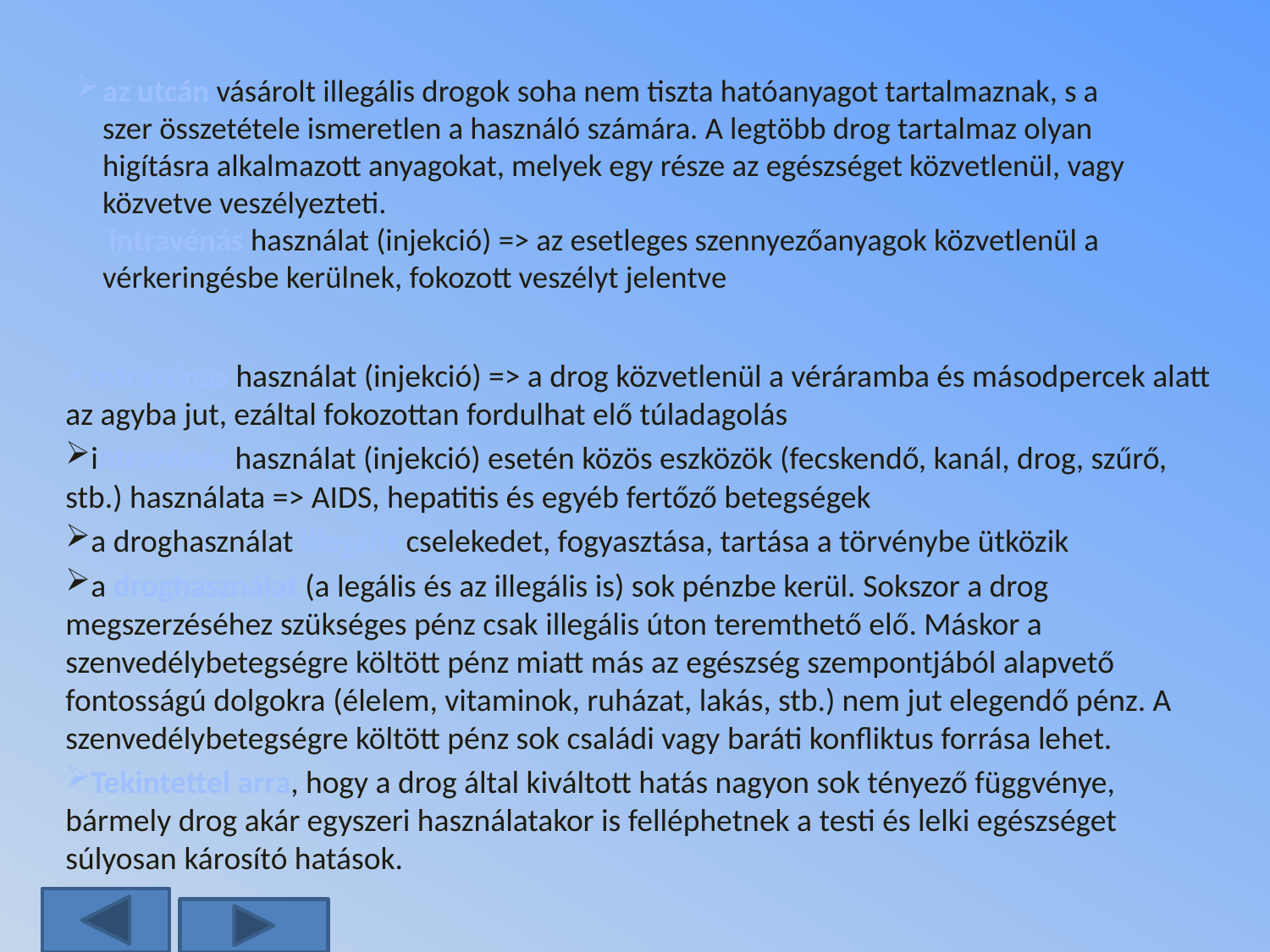

# az utcán vásárolt illegális drogok soha nem tiszta hatóanyagot tartalmaznak, s a szer összetétele ismeretlen a használó számára. A legtöbb drog tartalmaz olyan higításra alkalmazott anyagokat, melyek egy része az egészséget közvetlenül, vagy közvetve veszélyezteti. intravénás használat (injekció) => az esetleges szennyezőanyagok közvetlenül a vérkeringésbe kerülnek, fokozott veszélyt jelentve
intravénás használat (injekció) => a drog közvetlenül a véráramba és másodpercek alatt az agyba jut, ezáltal fokozottan fordulhat elő túladagolás
intravénás használat (injekció) esetén közös eszközök (fecskendő, kanál, drog, szűrő, stb.) használata => AIDS, hepatitis és egyéb fertőző betegségek
a droghasználat illegális cselekedet, fogyasztása, tartása a törvénybe ütközik
a droghasználat (a legális és az illegális is) sok pénzbe kerül. Sokszor a drog megszerzéséhez szükséges pénz csak illegális úton teremthető elő. Máskor a szenvedélybetegségre költött pénz miatt más az egészség szempontjából alapvető fontosságú dolgokra (élelem, vitaminok, ruházat, lakás, stb.) nem jut elegendő pénz. A szenvedélybetegségre költött pénz sok családi vagy baráti konfliktus forrása lehet.
Tekintettel arra, hogy a drog által kiváltott hatás nagyon sok tényező függvénye, bármely drog akár egyszeri használatakor is felléphetnek a testi és lelki egészséget súlyosan károsító hatások.